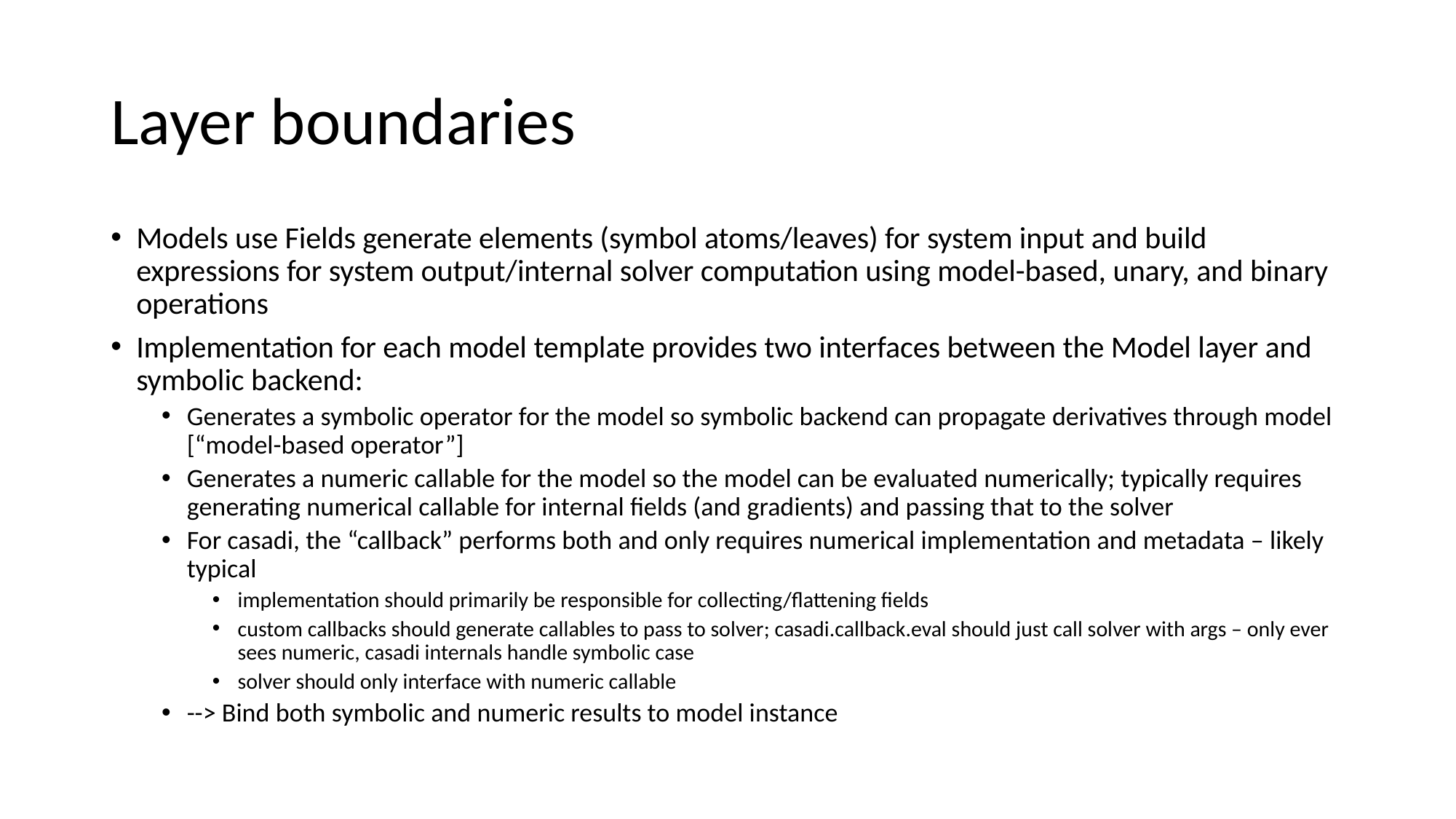

# Layer boundaries
Models use Fields generate elements (symbol atoms/leaves) for system input and build expressions for system output/internal solver computation using model-based, unary, and binary operations
Implementation for each model template provides two interfaces between the Model layer and symbolic backend:
Generates a symbolic operator for the model so symbolic backend can propagate derivatives through model [“model-based operator”]
Generates a numeric callable for the model so the model can be evaluated numerically; typically requires generating numerical callable for internal fields (and gradients) and passing that to the solver
For casadi, the “callback” performs both and only requires numerical implementation and metadata – likely typical
implementation should primarily be responsible for collecting/flattening fields
custom callbacks should generate callables to pass to solver; casadi.callback.eval should just call solver with args – only ever sees numeric, casadi internals handle symbolic case
solver should only interface with numeric callable
--> Bind both symbolic and numeric results to model instance